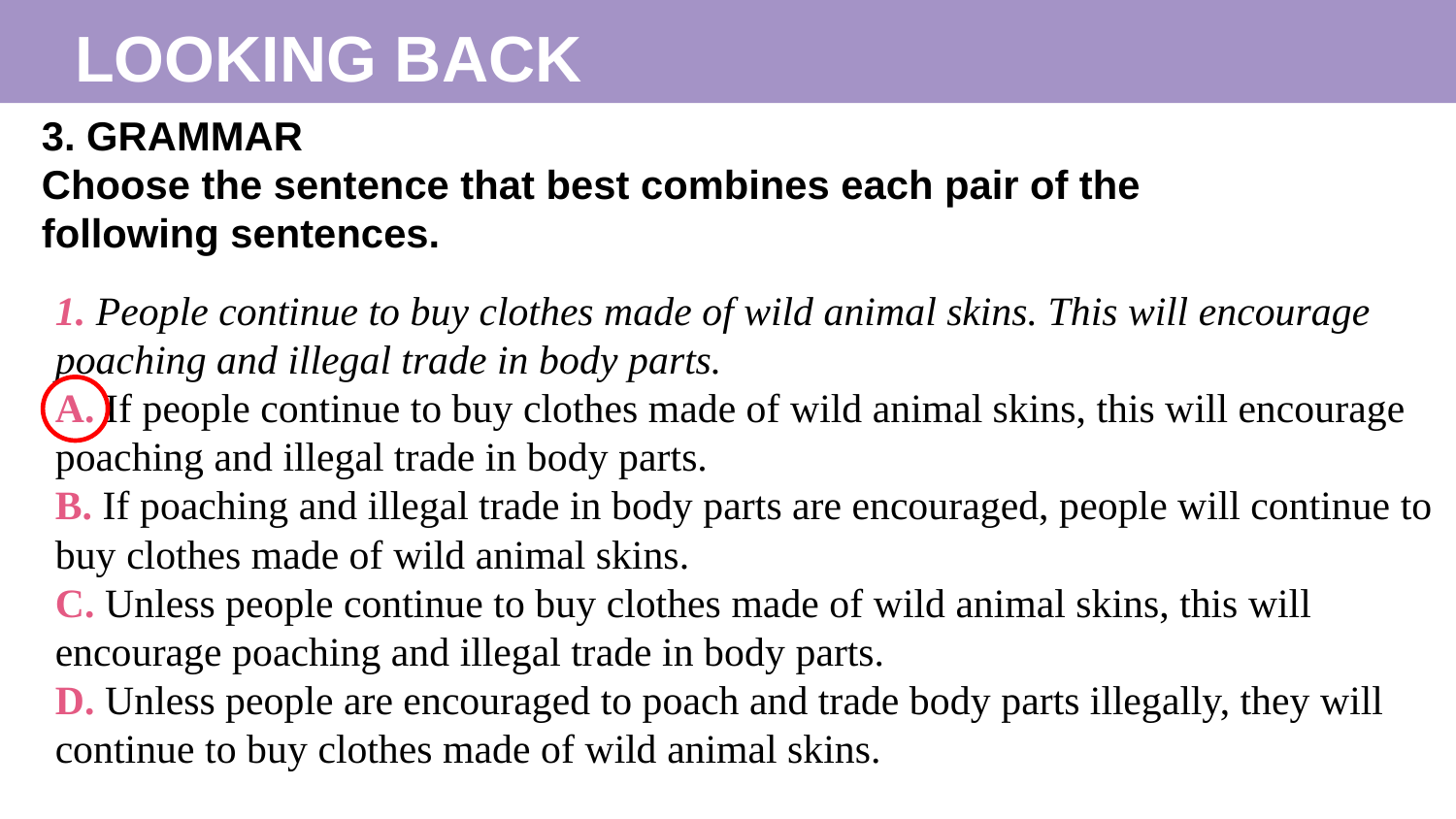

LOOKING BACK
3. GRAMMAR
Choose the sentence that best combines each pair of the following sentences.
1. People continue to buy clothes made of wild animal skins. This will encourage poaching and illegal trade in body parts.
A. If people continue to buy clothes made of wild animal skins, this will encourage poaching and illegal trade in body parts.
B. If poaching and illegal trade in body parts are encouraged, people will continue to buy clothes made of wild animal skins.
C. Unless people continue to buy clothes made of wild animal skins, this will encourage poaching and illegal trade in body parts.
D. Unless people are encouraged to poach and trade body parts illegally, they will continue to buy clothes made of wild animal skins.